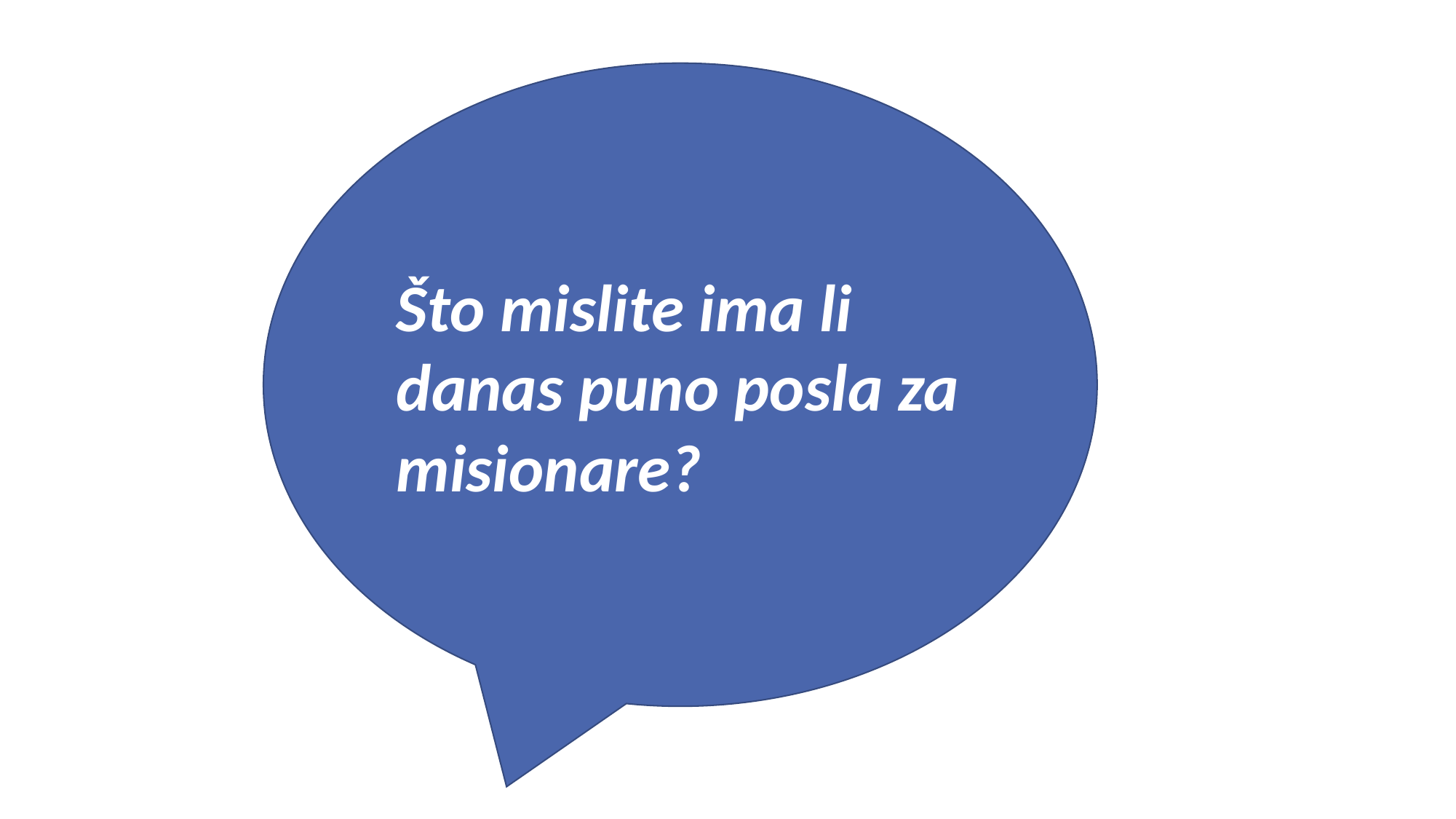

#
Što mislite ima li danas puno posla za misionare?